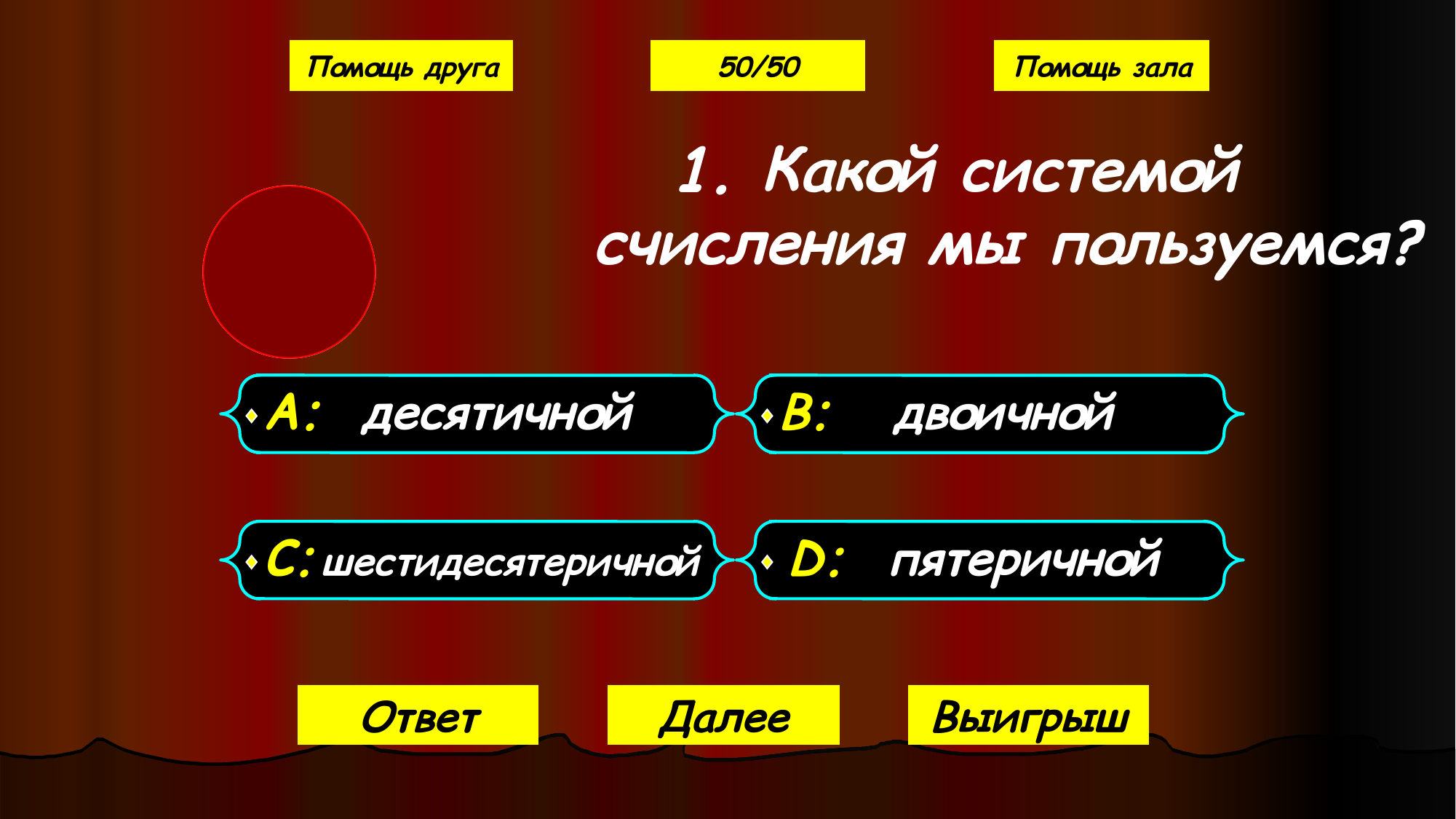

Помощь друга
50/50
Помощь зала
	   1. Какой системой счисления мы пользуемся?

А:  десятичной
В:   двоичной

С: шестидесятеричной

D:  пятеричной

Ответ
Далее
Выигрыш